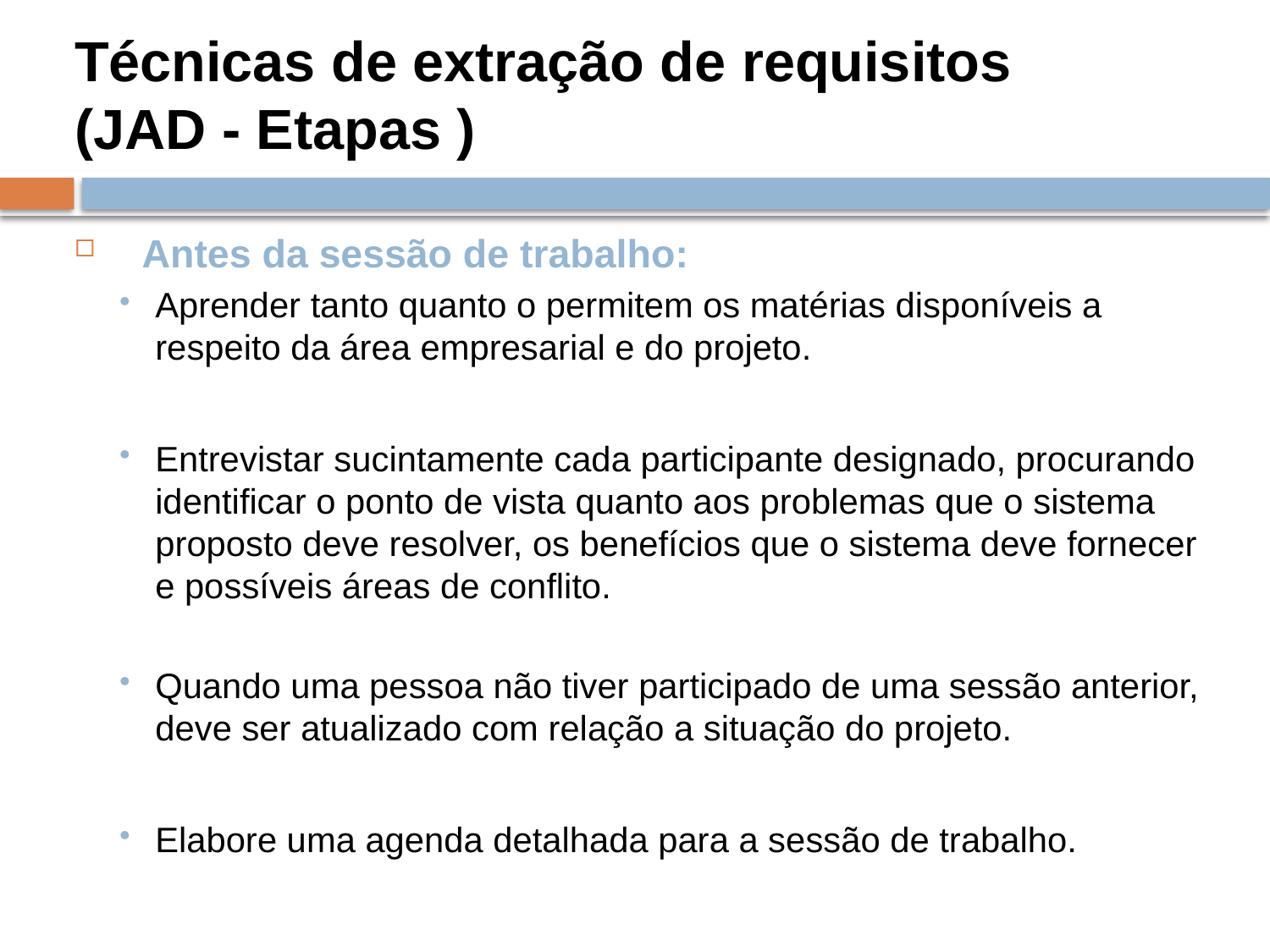

Técnicas de extração de requisitos
(JAD - Etapas )
Antes da sessão de trabalho:
Aprender tanto quanto o permitem os matérias disponíveis a respeito da área empresarial e do projeto.

Entrevistar sucintamente cada participante designado, procurando identificar o ponto de vista quanto aos problemas que o sistema proposto deve resolver, os benefícios que o sistema deve fornecer e possíveis áreas de conflito.

Quando uma pessoa não tiver participado de uma sessão anterior, deve ser atualizado com relação a situação do projeto.

Elabore uma agenda detalhada para a sessão de trabalho.